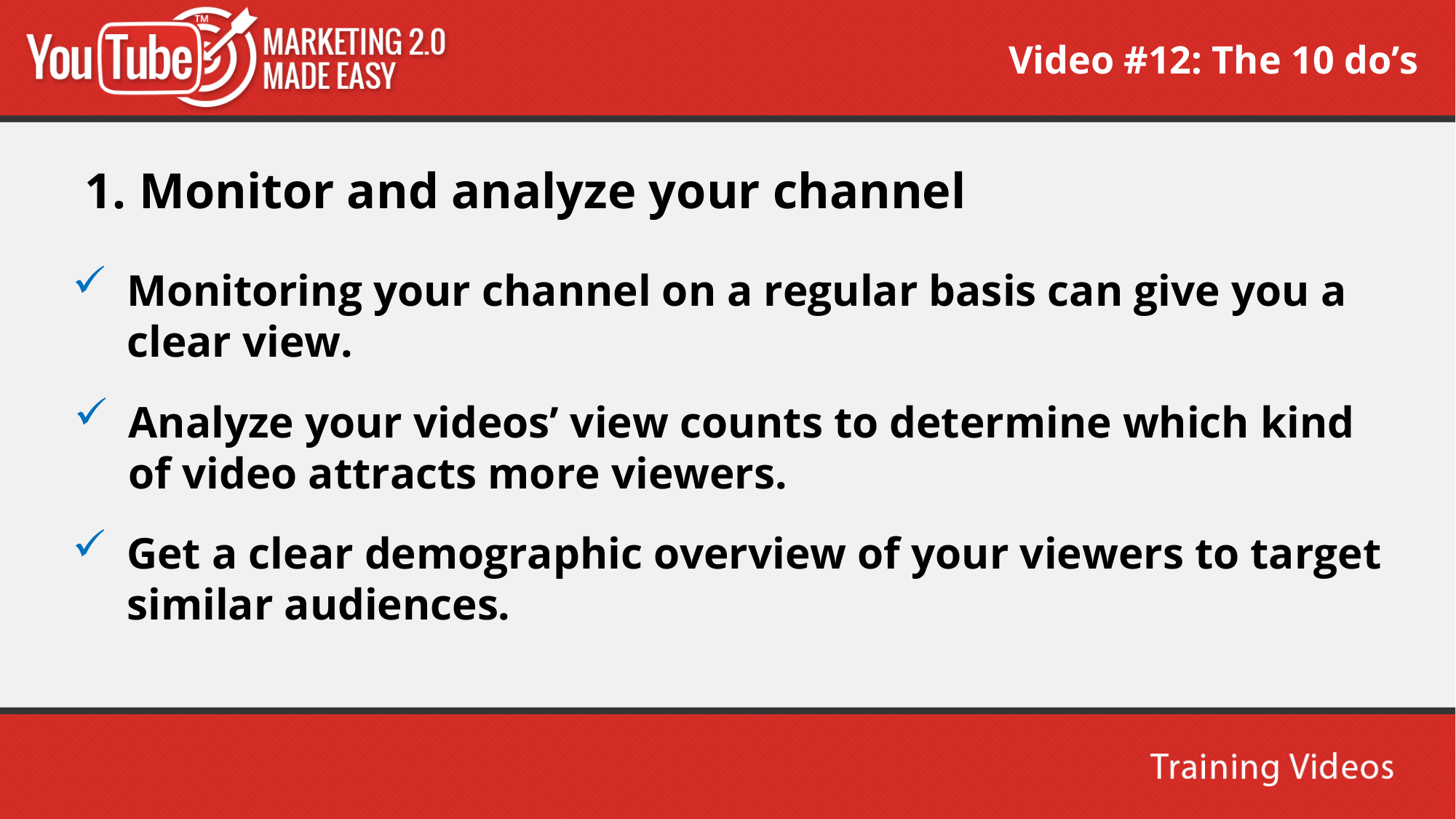

Video #12: The 10 do’s
 1. Monitor and analyze your channel
Monitoring your channel on a regular basis can give you a clear view.
Analyze your videos’ view counts to determine which kind of video attracts more viewers.
Get a clear demographic overview of your viewers to target similar audiences.